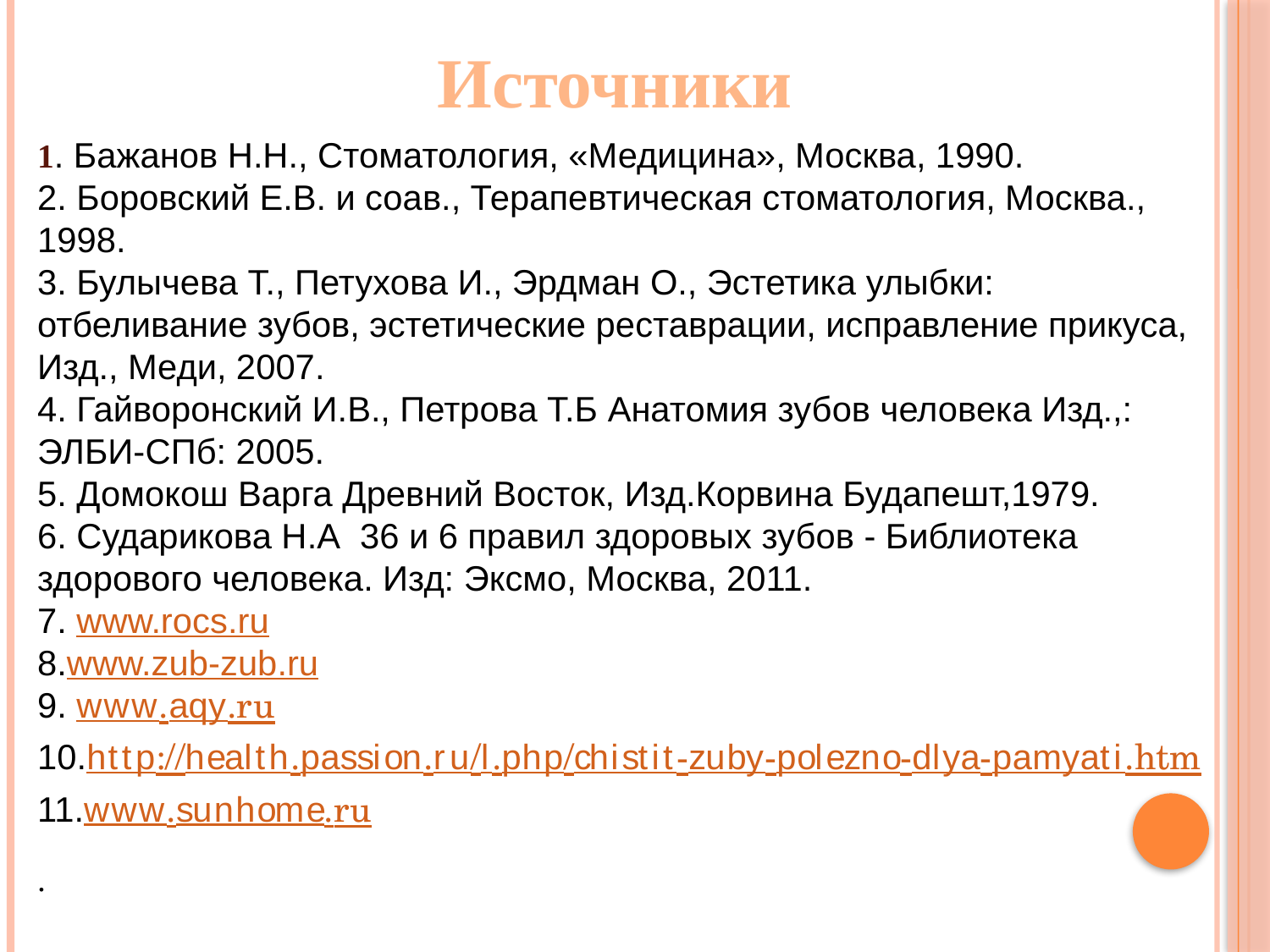

Источники
1. Бажанов Н.Н., Стоматология, «Медицина», Москва, 1990.
2. Боровский Е.В. и соав., Терапевтическая стоматология, Москва., 1998.
3. Булычева Т., Петухова И., Эрдман О., Эстетика улыбки: отбеливание зубов, эстетические реставрации, исправление прикуса, Изд., Меди, 2007.
4. Гайворонский И.В., Петрова Т.Б Анатомия зубов человека Изд.,: ЭЛБИ-СПб: 2005.
5. Домокош Варга Древний Восток, Изд.Корвина Будапешт,1979.
6. Сударикова Н.А  36 и 6 правил здоровых зубов - Библиотека здорового человека. Изд: Эксмо, Москва, 2011.
7. www.rocs.ru
8.www.zub-zub.ru
9. www.aqy.ru
10.http://health.passion.ru/l.php/chistit-zuby-polezno-dlya-pamyati.htm
11.www.sunhome.ru
.